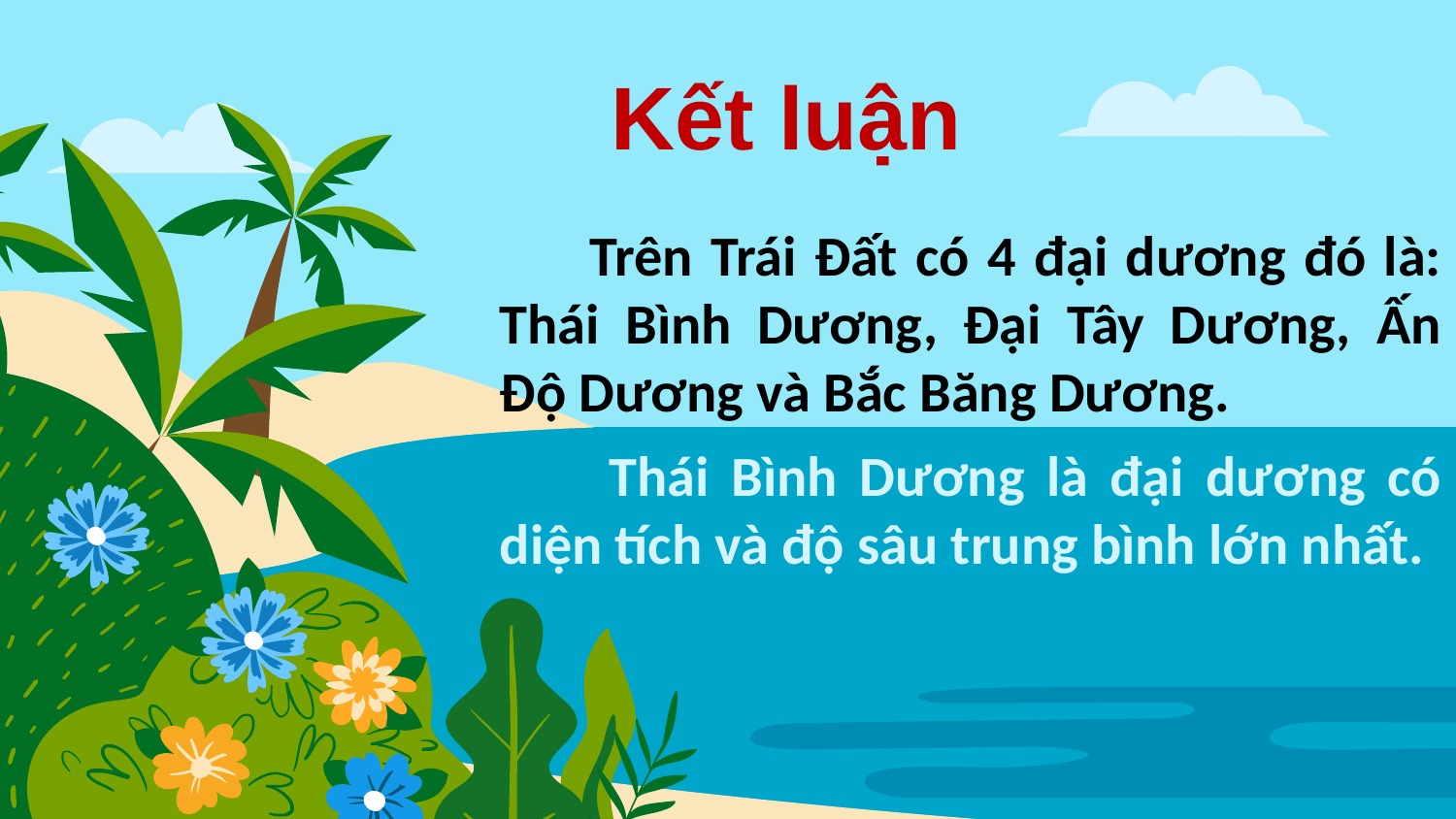

# Kết luận
     Trên Trái Đất có 4 đại dương đó là: Thái Bình Dương, Đại Tây Dương, Ấn Độ Dương và Bắc Băng Dương.
     Thái Bình Dương là đại dương có diện tích và độ sâu trung bình lớn nhất.